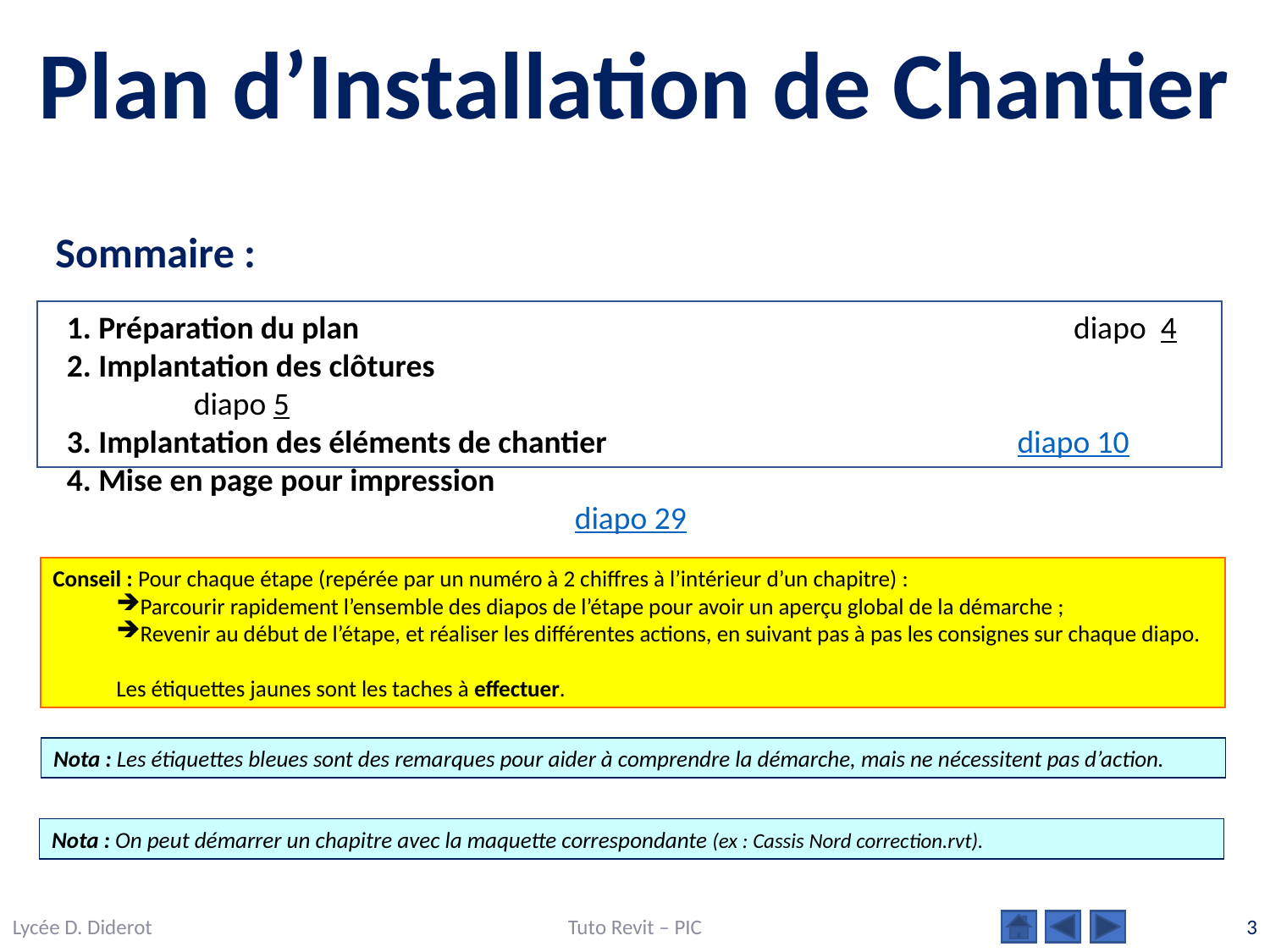

Plan d’Installation de Chantier
Sommaire :
1. Préparation du plan	                                                                                       diapo  4​
2. Implantation des clôtures                                                         			diapo 5​
3. Implantation des éléments de chantier                                                         diapo 10
4. Mise en page pour impression									diapo 29

Conseil : Pour chaque étape (repérée par un numéro à 2 chiffres à l’intérieur d’un chapitre) :
Parcourir rapidement l’ensemble des diapos de l’étape pour avoir un aperçu global de la démarche ;
Revenir au début de l’étape, et réaliser les différentes actions, en suivant pas à pas les consignes sur chaque diapo.

Les étiquettes jaunes sont les taches à effectuer.
Nota : Les étiquettes bleues sont des remarques pour aider à comprendre la démarche, mais ne nécessitent pas d’action.
Nota : On peut démarrer un chapitre avec la maquette correspondante (ex : Cassis Nord correction.rvt).
Lycée D. Diderot
Tuto Revit – PIC
3